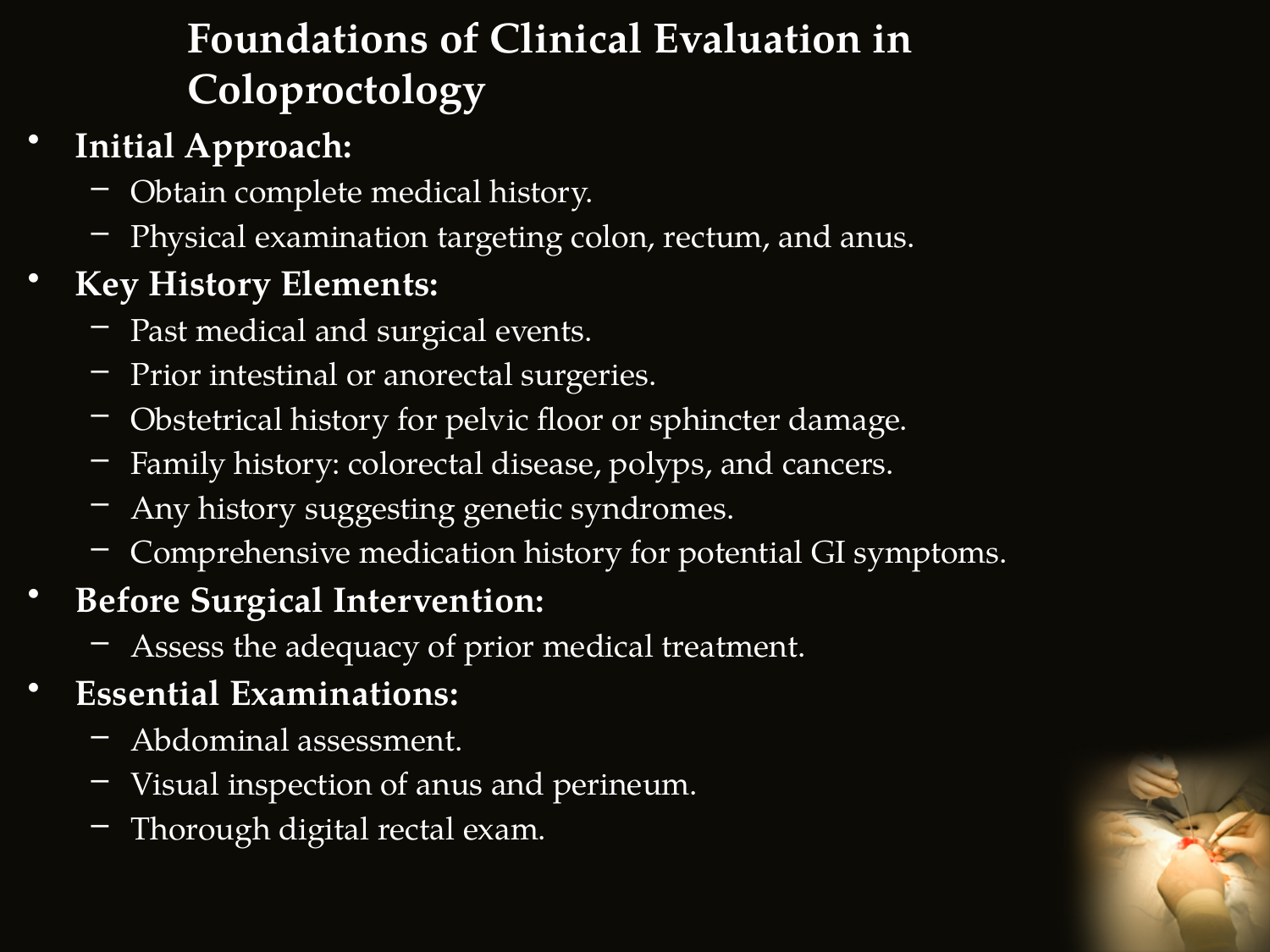

# Foundations of Clinical Evaluation in Coloproctology
Initial Approach:
Obtain complete medical history.
Physical examination targeting colon, rectum, and anus.
Key History Elements:
Past medical and surgical events.
Prior intestinal or anorectal surgeries.
Obstetrical history for pelvic floor or sphincter damage.
Family history: colorectal disease, polyps, and cancers.
Any history suggesting genetic syndromes.
Comprehensive medication history for potential GI symptoms.
Before Surgical Intervention:
Assess the adequacy of prior medical treatment.
Essential Examinations:
Abdominal assessment.
Visual inspection of anus and perineum.
Thorough digital rectal exam.